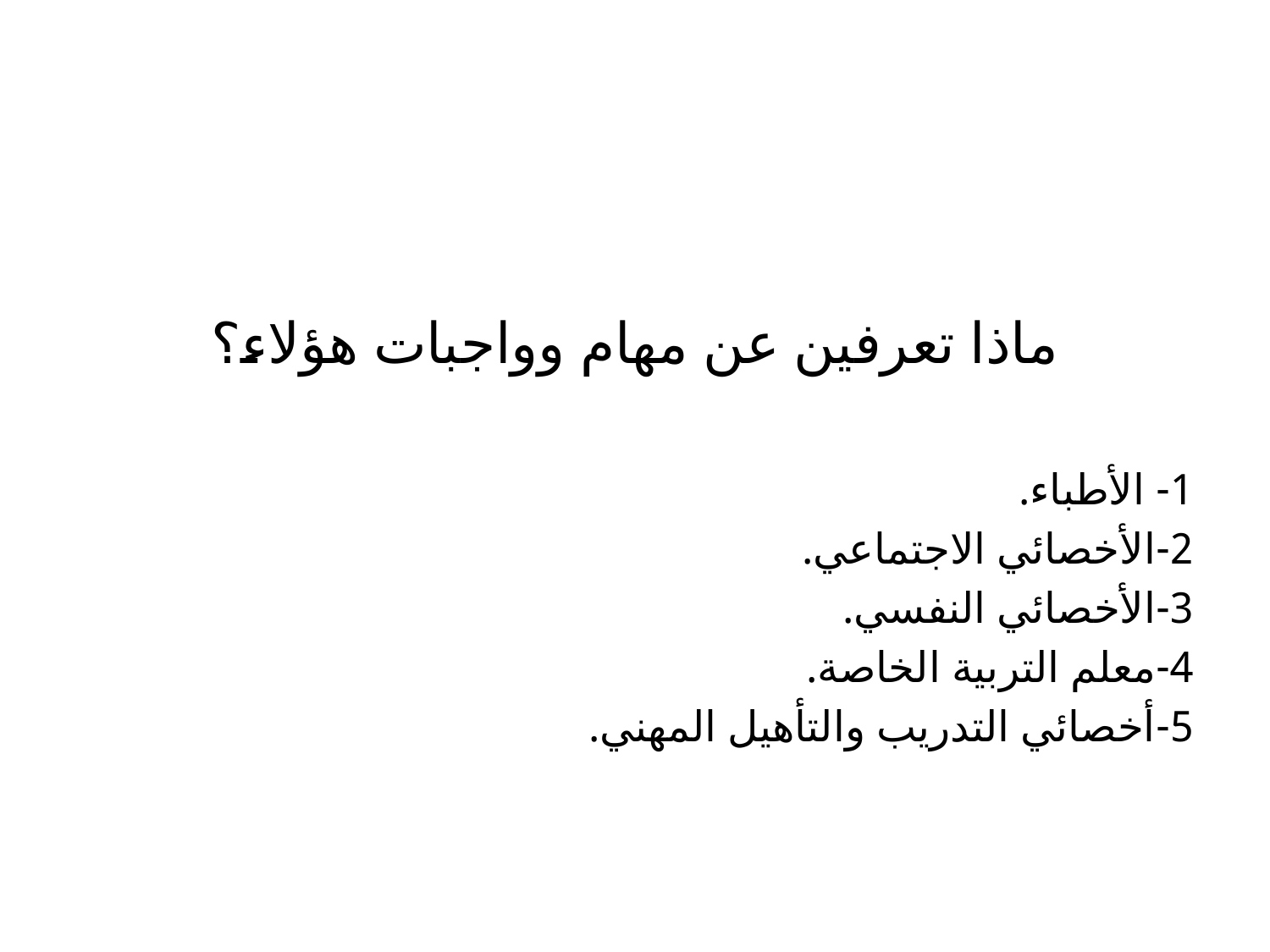

#

ماذا تعرفين عن مهام وواجبات هؤلاء؟

1- الأطباء.
2-الأخصائي الاجتماعي.
3-الأخصائي النفسي.
4-معلم التربية الخاصة.
5-أخصائي التدريب والتأهيل المهني.